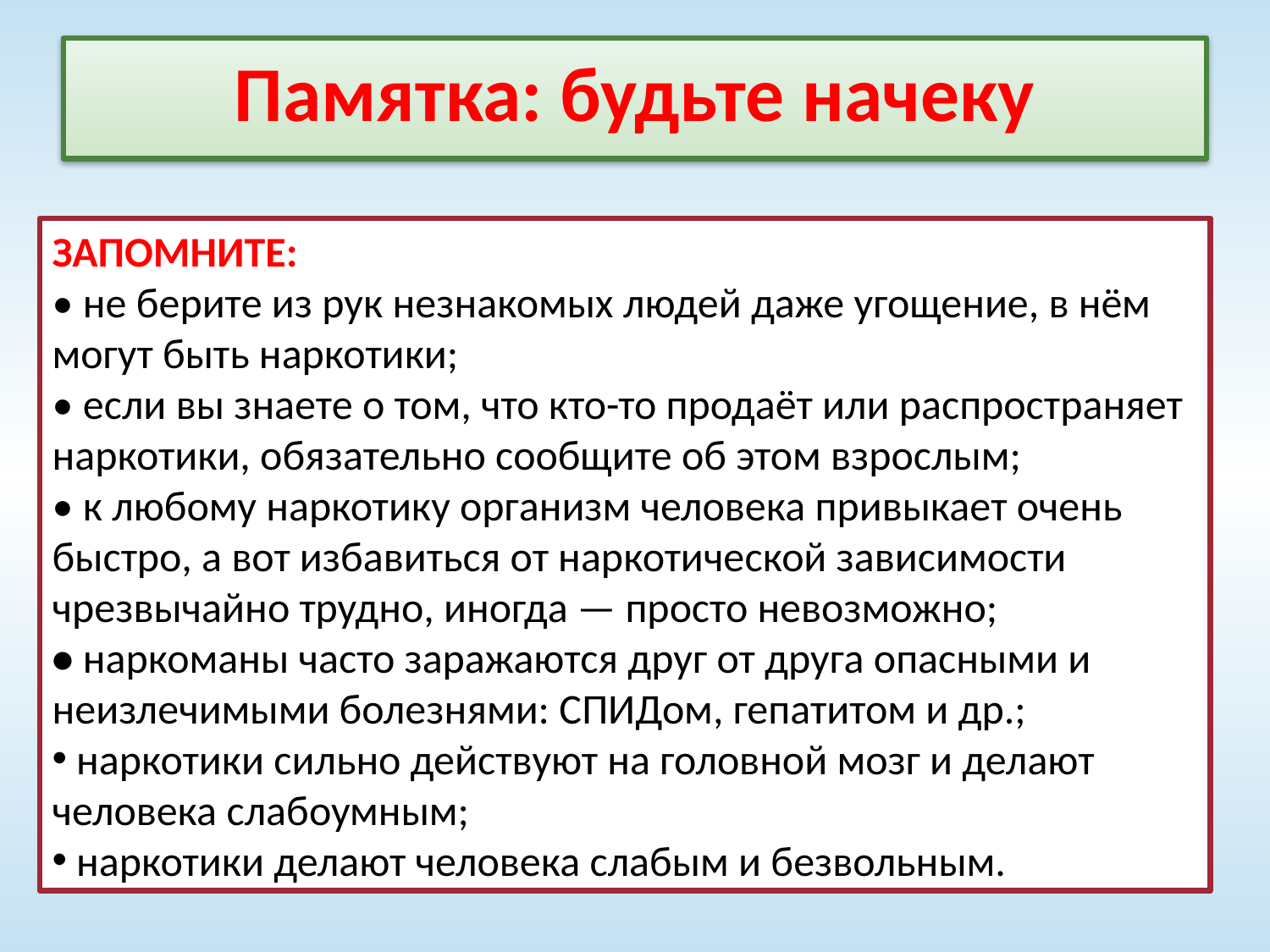

Памятка: будьте начеку
ЗАПОМНИТЕ:
• не берите из рук незнакомых людей даже угощение, в нём могут быть наркотики;
• если вы знаете о том, что кто-то продаёт или распространяет наркотики, обязательно сообщите об этом взрослым;
• к любому наркотику организм человека привыкает очень быстро, а вот избавиться от наркотической зависимости чрезвычайно трудно, иногда — просто невозможно;
• наркоманы часто заражаются друг от друга опасными и неизлечимыми болезнями: СПИДом, гепатитом и др.;
 наркотики сильно действуют на головной мозг и делают человека слабоумным;
 наркотики делают человека слабым и безвольным.